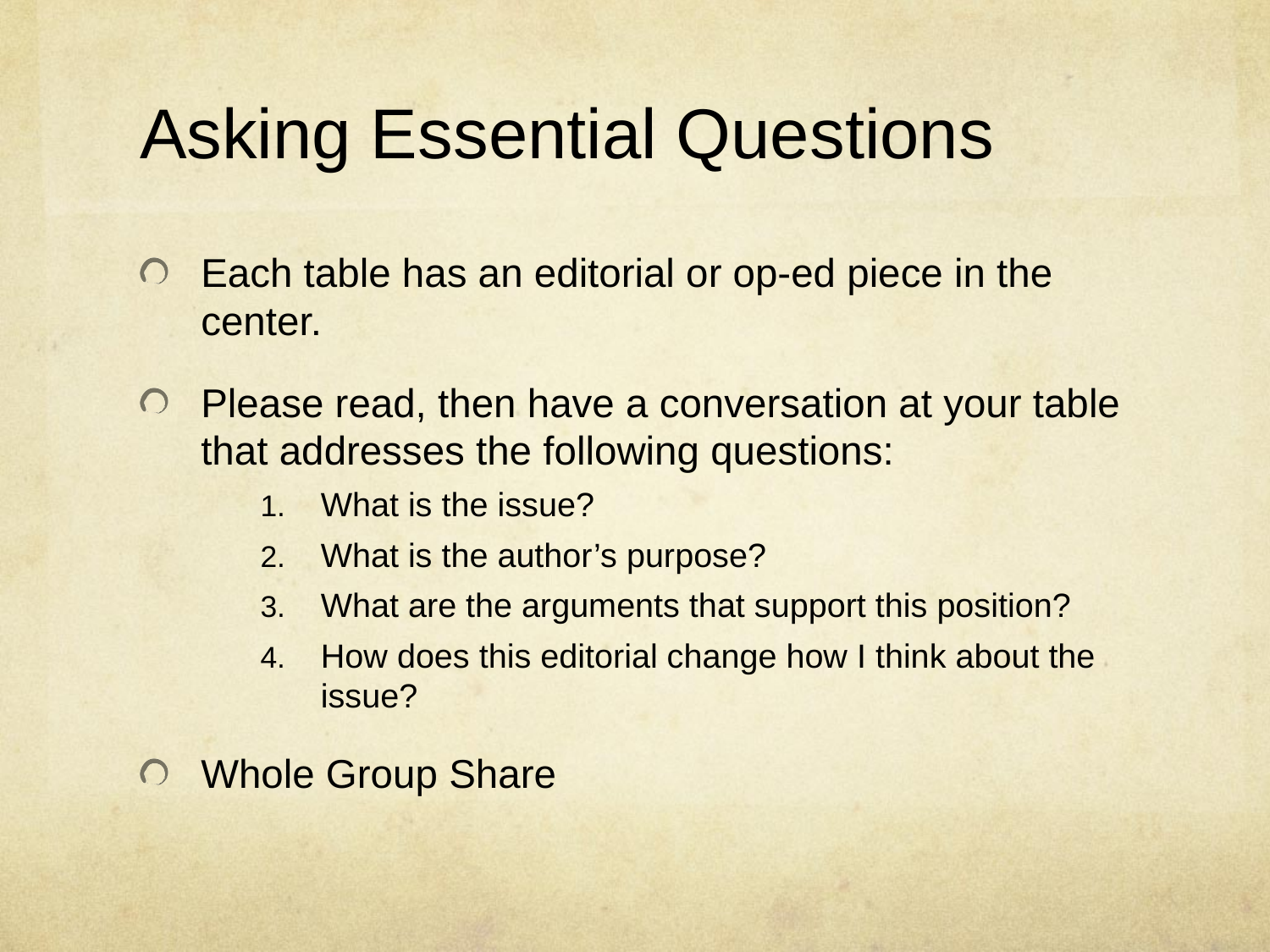

# Asking Essential Questions
Each table has an editorial or op-ed piece in the center.
Please read, then have a conversation at your table that addresses the following questions:
What is the issue?
What is the author’s purpose?
What are the arguments that support this position?
How does this editorial change how I think about the issue?
Whole Group Share